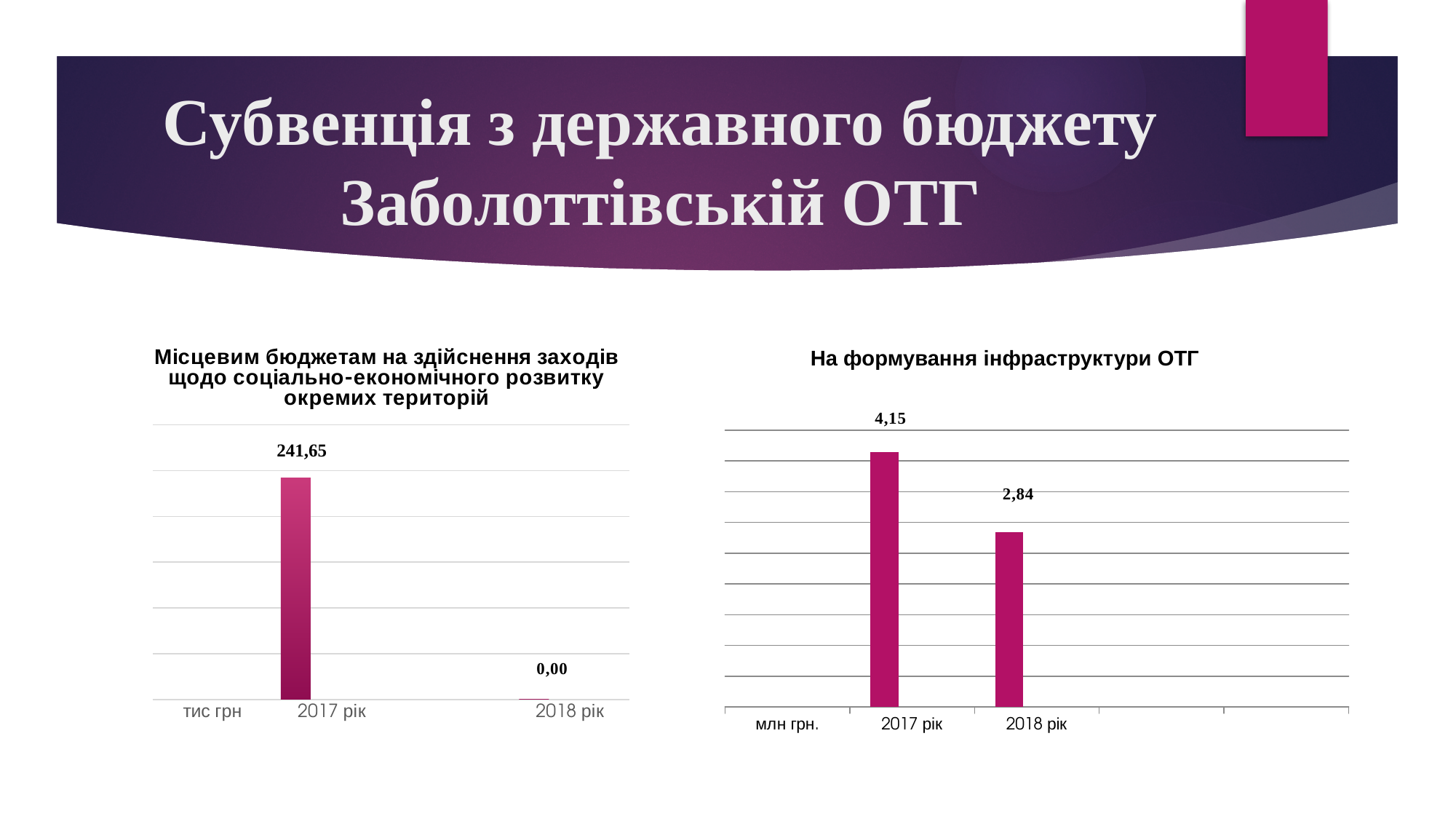

# Субвенція з державного бюджету Заболоттівській ОТГ

### Chart: Місцевим бюджетам на здійснення заходів щодо соціально-економічного розвитку окремих територій

| Category | Всього надходжень 31 575,927 | Столбец1 | Субвенції з державного бюджету 21 848,457 |
|---|---|---|---|
| тис грн | None | None | None |
| 2017 рік | 241.65 | None | None |
|  | None | None | None |
| 2018 рік | 0.0 | None | None |
На формування інфраструктури ОТГ

### Chart

| Category | Столбец2 | Столбец3 | Столбец4 |
|---|---|---|---|
| млн грн. | None | None | None |
| 2017 рік | 4.1499999999999995 | None | None |
| 2018 рік | 2.84 | None | None |